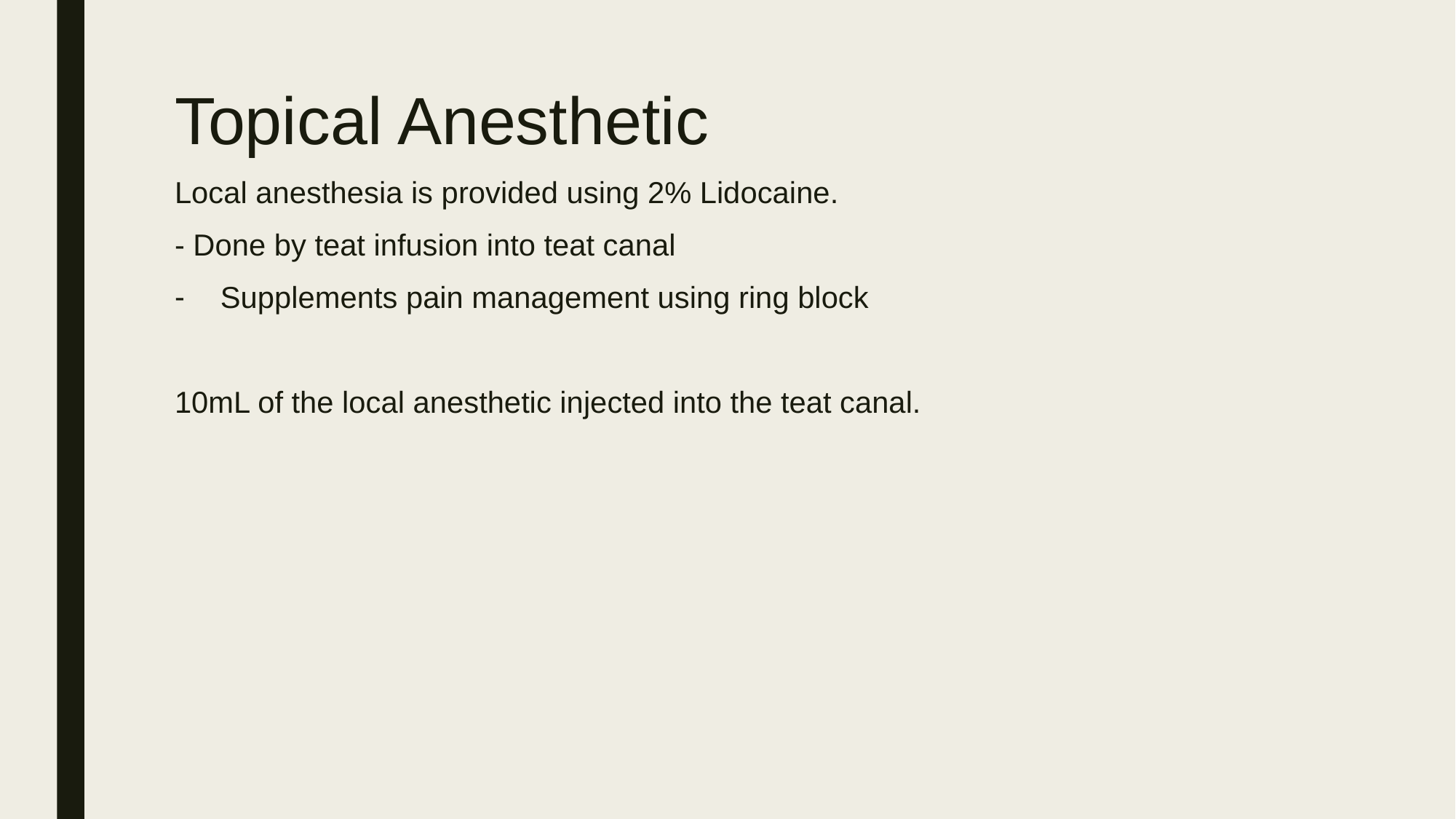

# Topical Anesthetic
Local anesthesia is provided using 2% Lidocaine.
- Done by teat infusion into teat canal
Supplements pain management using ring block

10mL of the local anesthetic injected into the teat canal.